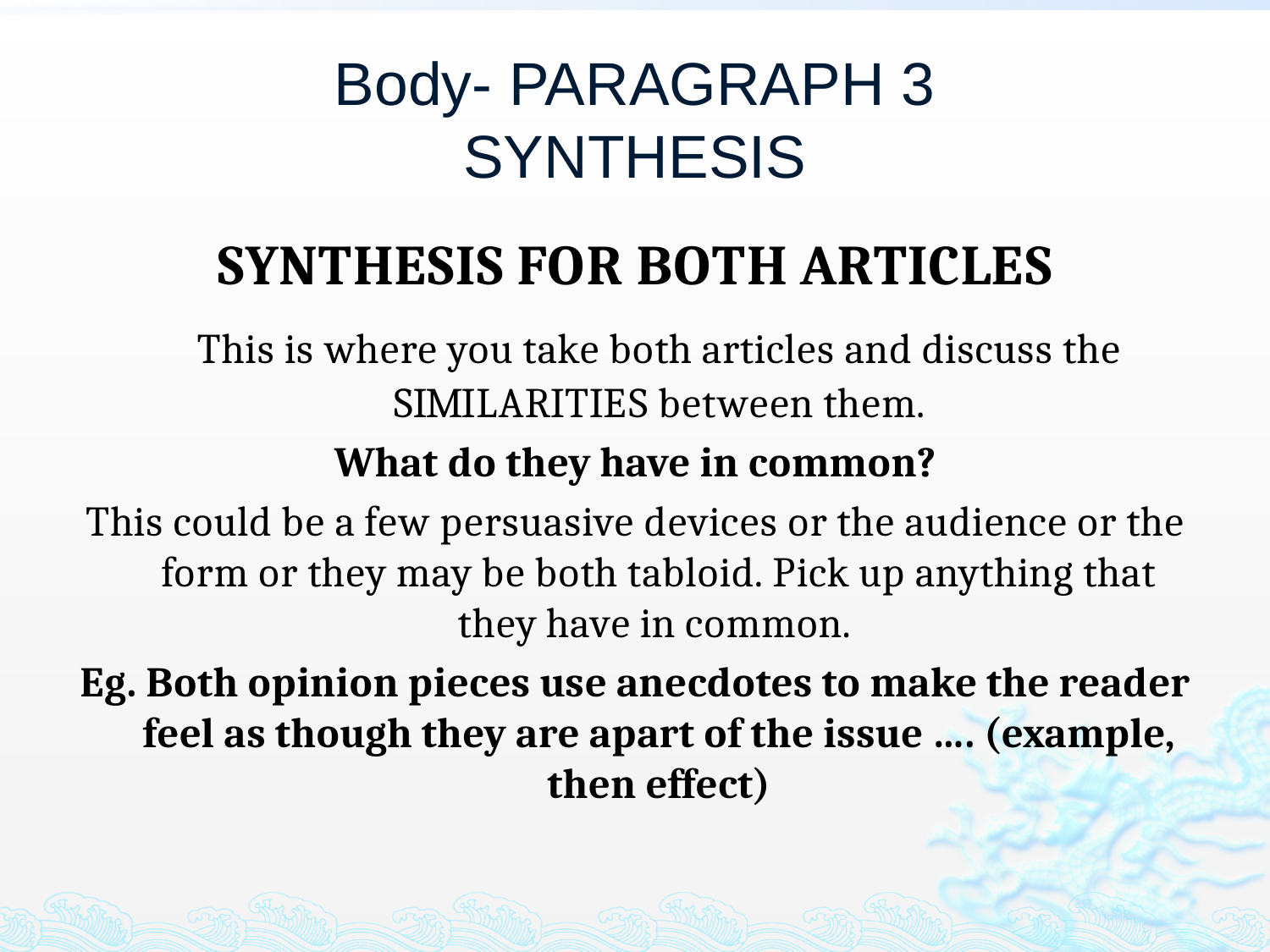

# Body- PARAGRAPH 3 SYNTHESIS
SYNTHESIS FOR BOTH ARTICLES
	This is where you take both articles and discuss the SIMILARITIES between them.
What do they have in common?
This could be a few persuasive devices or the audience or the form or they may be both tabloid. Pick up anything that they have in common.
Eg. Both opinion pieces use anecdotes to make the reader feel as though they are apart of the issue …. (example, then effect)